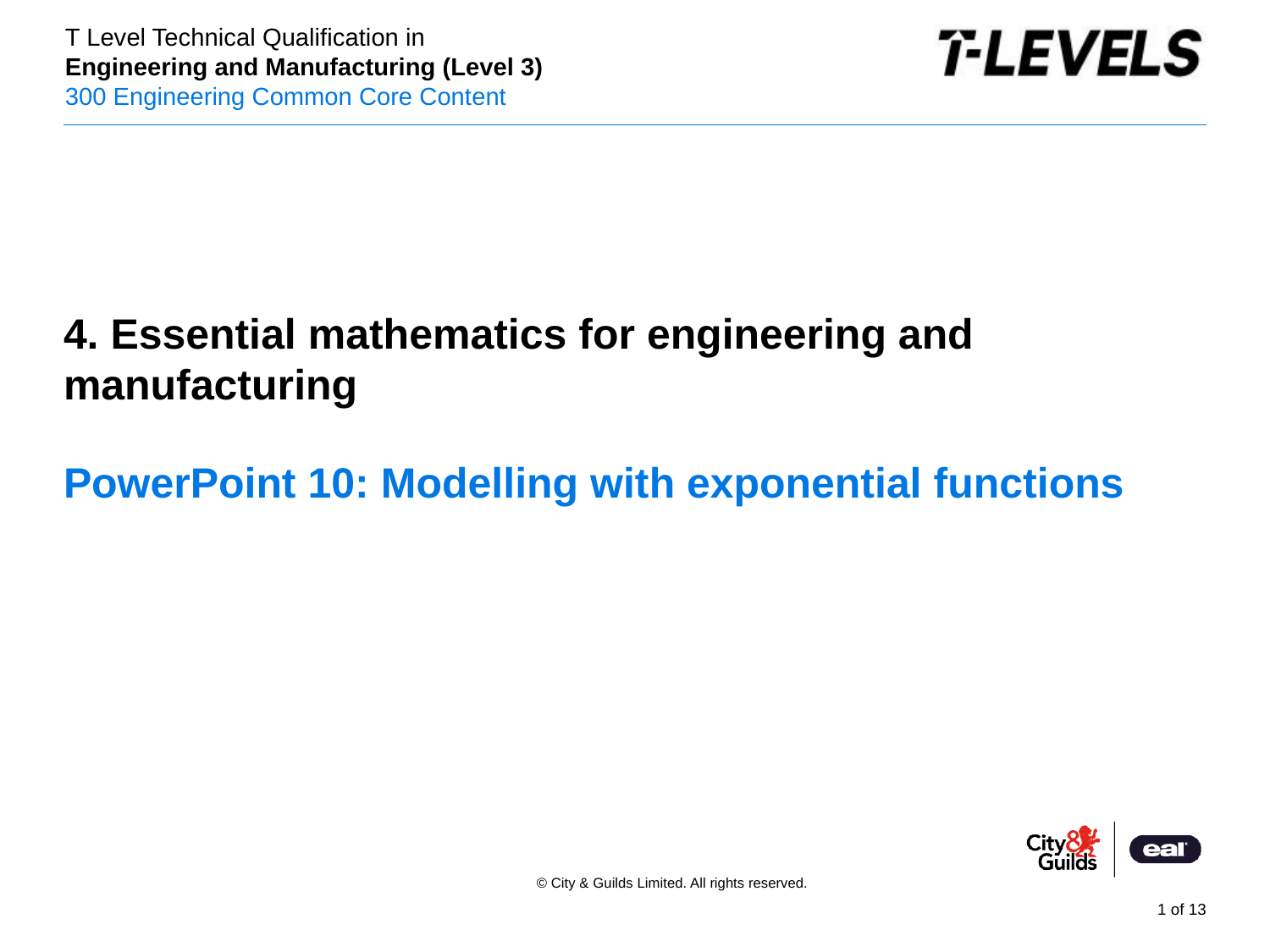

PowerPoint presentation
4. Essential mathematics for engineering and manufacturing
# PowerPoint 10: Modelling with exponential functions